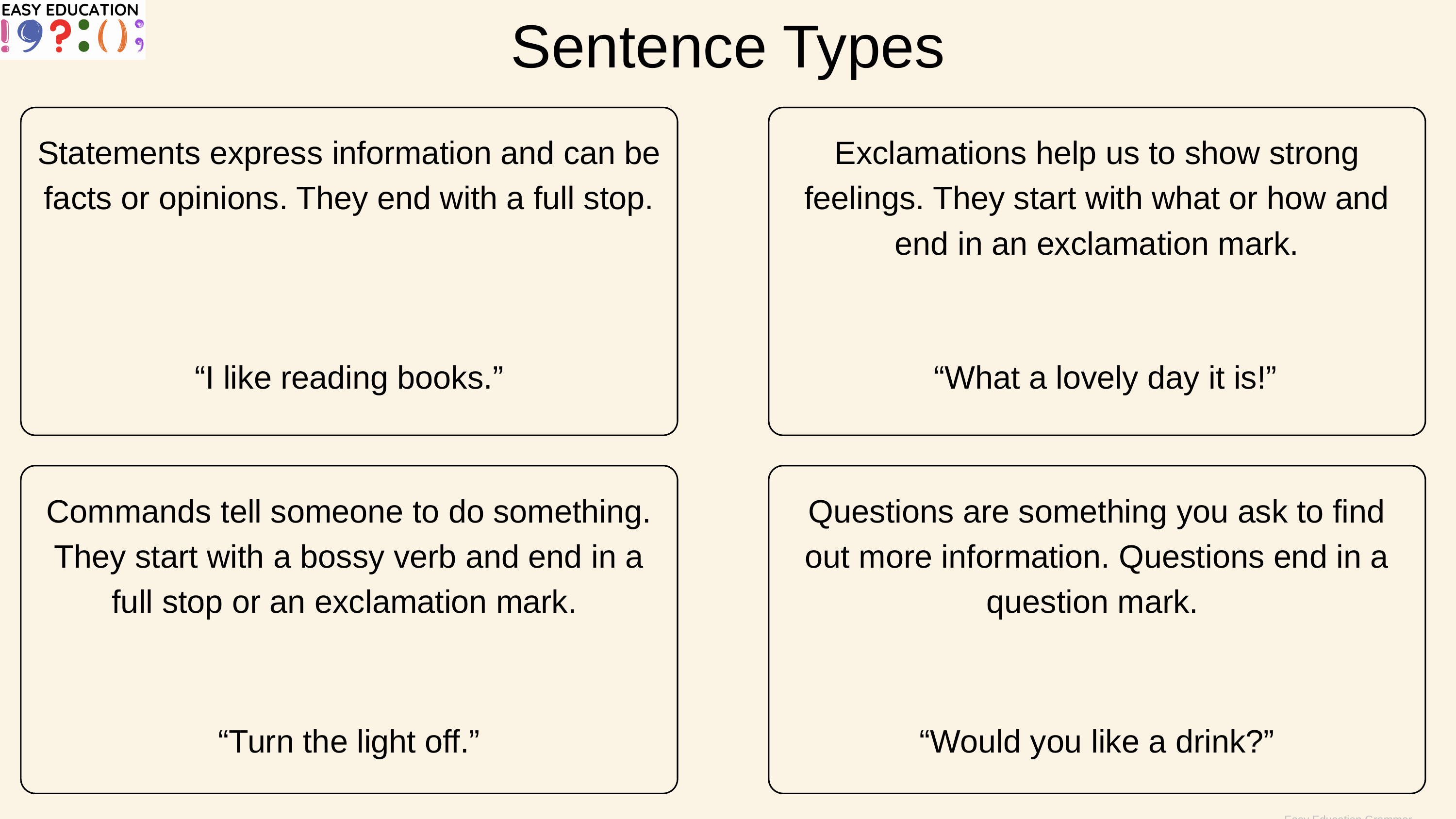

Sentence Types

Statements express information and can be facts or opinions. They end with a full stop.
Exclamations help us to show strong feelings. They start with what or how and end in an exclamation mark.
“I like reading books.”
“What a lovely day it is!”

Commands tell someone to do something. They start with a bossy verb and end in a full stop or an exclamation mark.
Questions are something you ask to find out more information. Questions end in a question mark.

“Turn the light off.”
“Would you like a drink?”